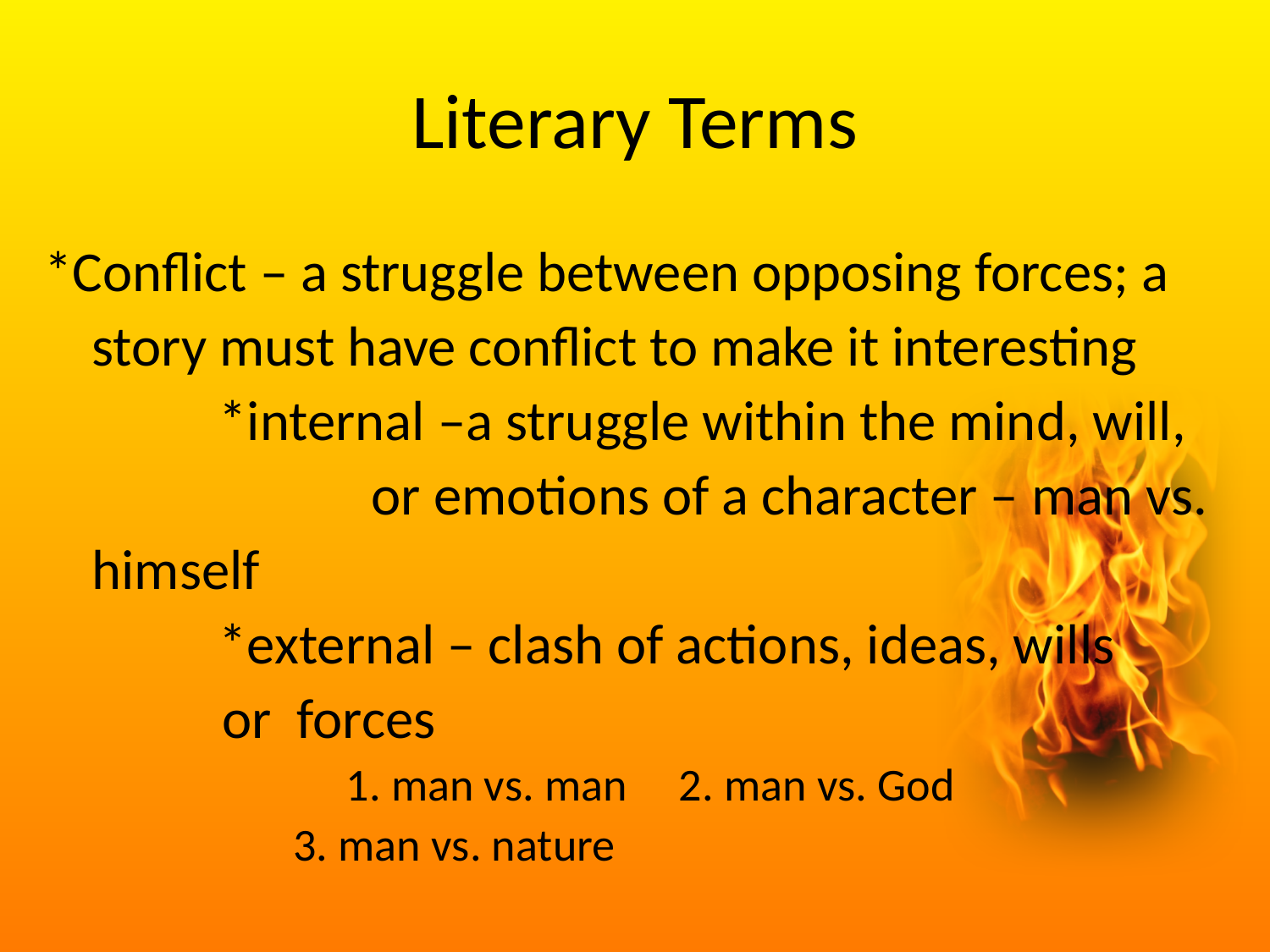

# Literary Terms
*Conflict – a struggle between opposing forces; a story must have conflict to make it interesting
		*internal –a struggle within the mind, will, 		  or emotions of a character – man vs. himself
		*external – clash of actions, ideas, wills
              or  forces
			1. man vs. man     2. man vs. God
                        3. man vs. nature